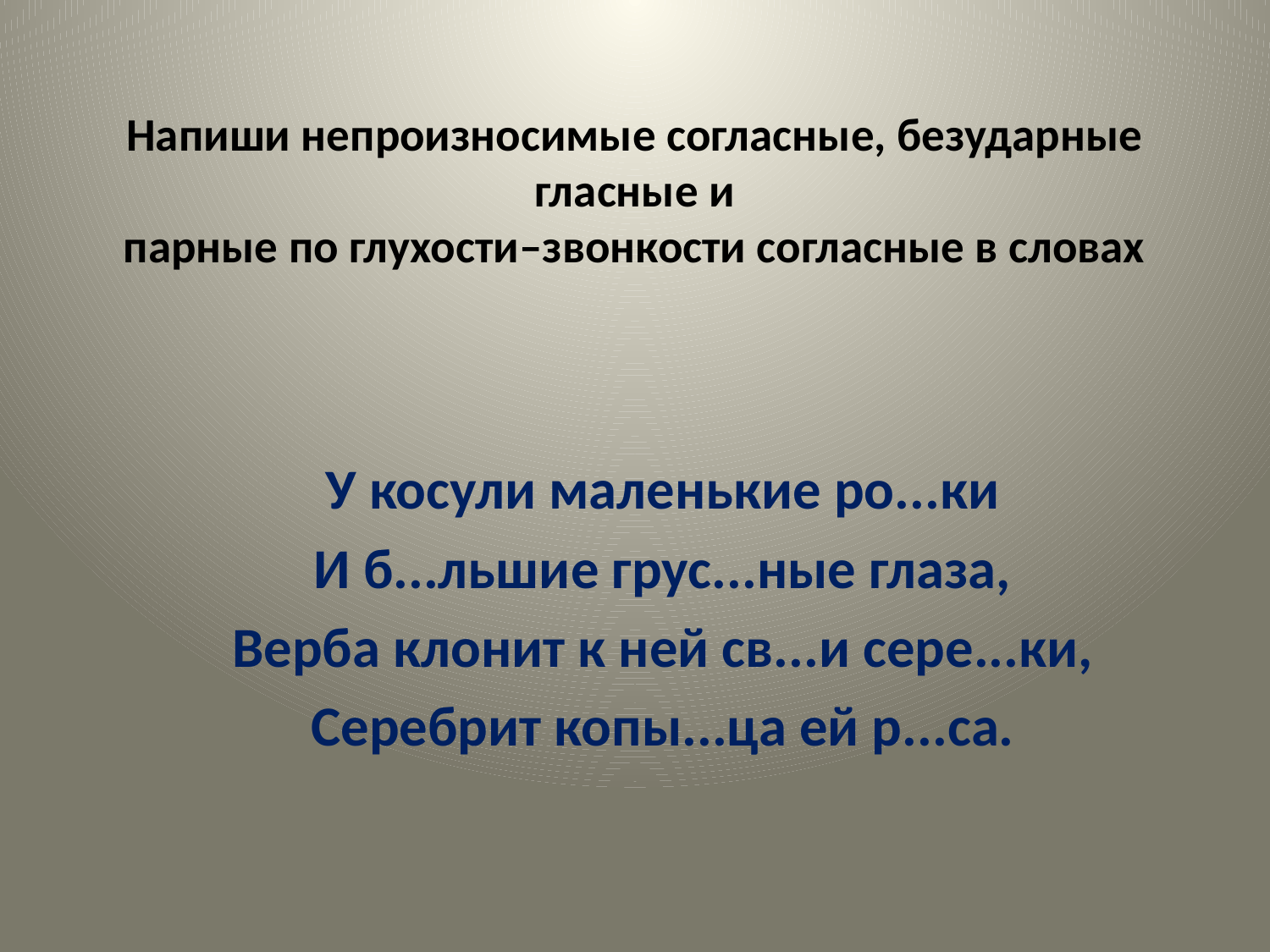

# Напиши непроизносимые согласные, безударные гласные и парные по глухости–звонкости согласные в словах
У косули маленькие ро...ки
И б...льшие грус...ные глаза,
Верба клонит к ней св...и сере...ки,
Серебрит копы...ца ей р...са.